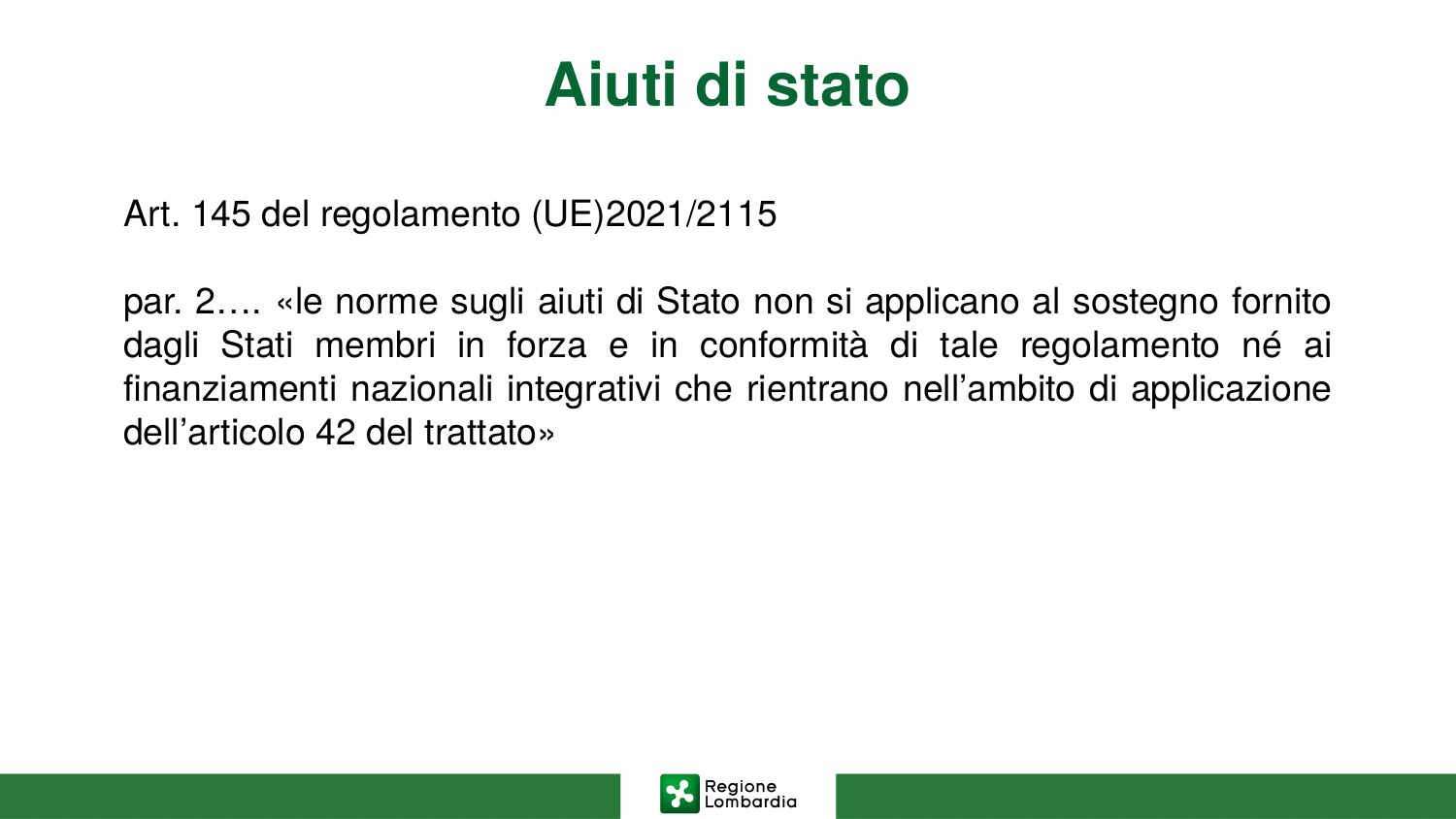

# Aiuti di stato
Art. 145 del regolamento (UE)2021/2115

par. 2…. «le norme sugli aiuti di Stato non si applicano al sostegno fornito dagli Stati membri in forza e in conformità di tale regolamento né ai finanziamenti nazionali integrativi che rientrano nell’ambito di applicazione dell’articolo 42 del trattato»